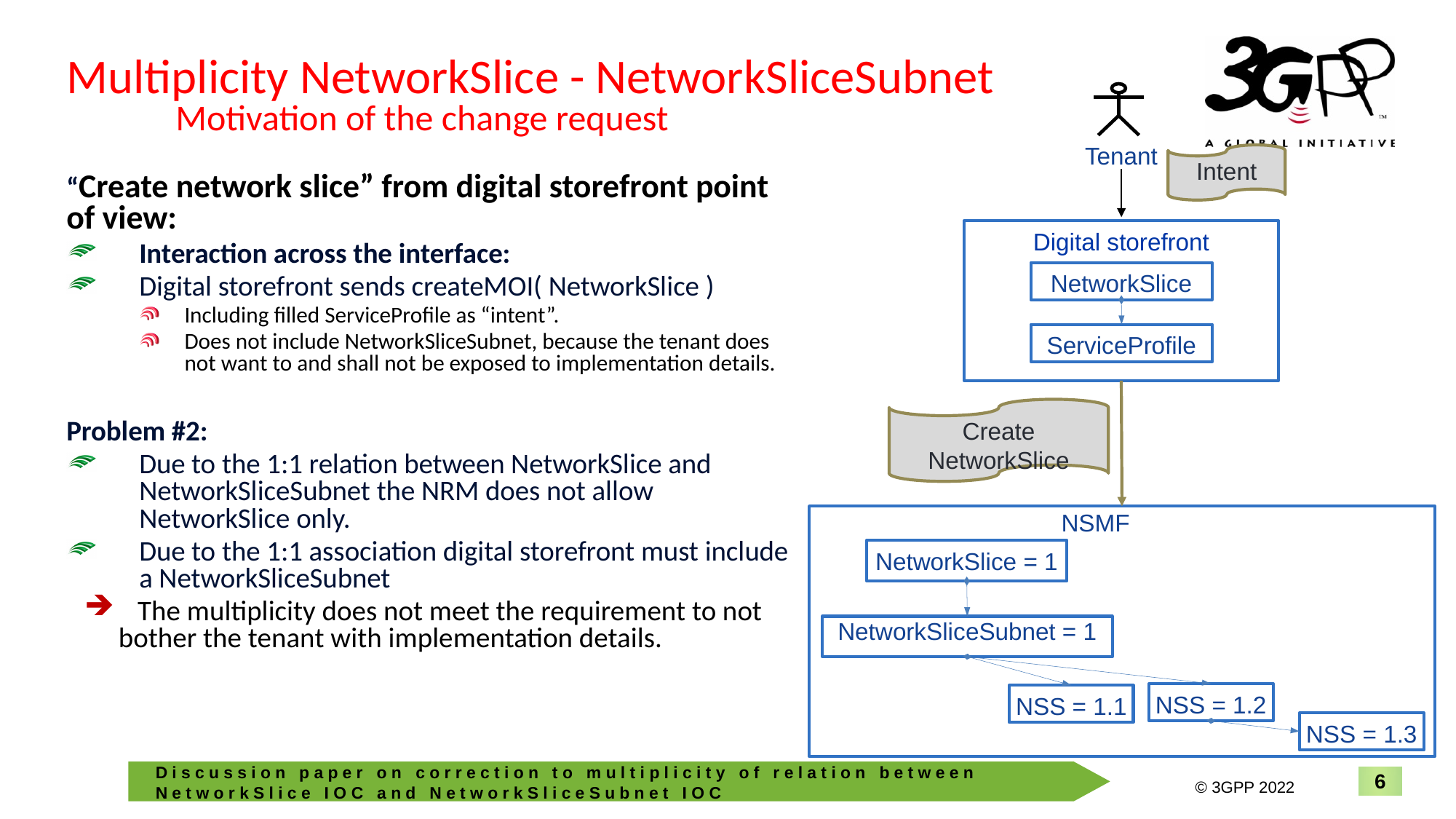

Multiplicity NetworkSlice - NetworkSliceSubnet

Tenant
 	Motivation of the change request
Intent
“Create network slice” from digital storefront point of view:
Interaction across the interface:
Digital storefront sends createMOI( NetworkSlice )
Including filled ServiceProfile as “intent”.
Does not include NetworkSliceSubnet, because the tenant does not want to and shall not be exposed to implementation details.

Problem #2:
Due to the 1:1 relation between NetworkSlice and NetworkSliceSubnet the NRM does not allow NetworkSlice only.
Due to the 1:1 association digital storefront must include a NetworkSliceSubnet
   The multiplicity does not meet the requirement to not bother the tenant with implementation details.
Digital storefront
NetworkSlice
ServiceProfile
Create NetworkSlice
NSMF

NetworkSlice = 1
NetworkSliceSubnet = 1
NSS = 1.2
NSS = 1.1
NSS = 1.3